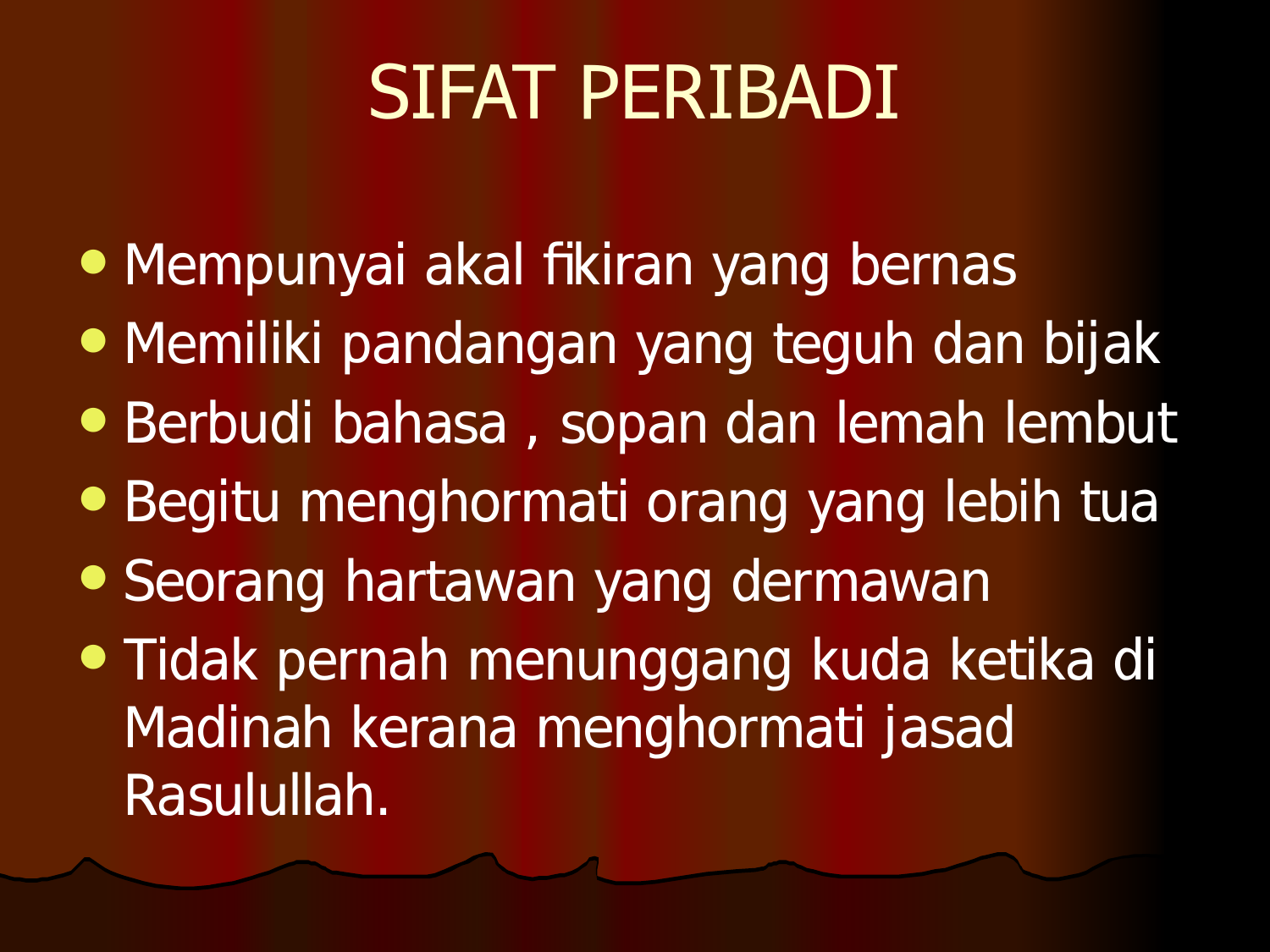

# SIFAT PERIBADI
Mempunyai akal fikiran yang bernas
Memiliki pandangan yang teguh dan bijak
Berbudi bahasa , sopan dan lemah lembut
Begitu menghormati orang yang lebih tua
Seorang hartawan yang dermawan
Tidak pernah menunggang kuda ketika di Madinah kerana menghormati jasad Rasulullah.